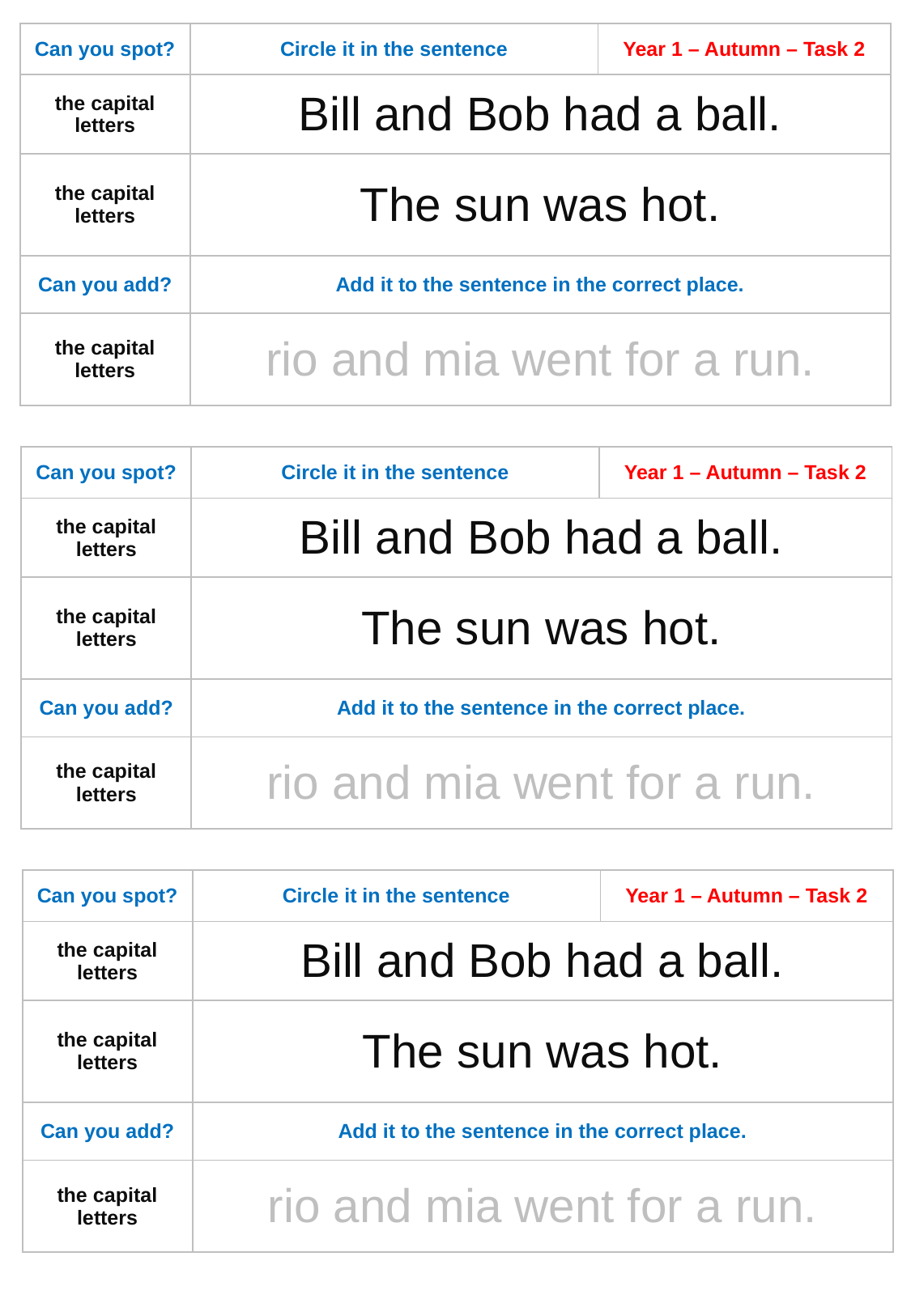

| Can you spot? | Circle it in the sentence | Year 1 – Autumn – Task 2 |
| --- | --- | --- |
| the capital letters | Bill and Bob had a ball. |  |
| the capital letters | The sun was hot. |  |
| Can you add? | Add it to the sentence in the correct place. |  |
| the capital letters | rio and mia went for a run. |  |
| Can you spot? | Circle it in the sentence | Year 1 – Autumn – Task 2 |
| --- | --- | --- |
| the capital letters | Bill and Bob had a ball. |  |
| the capital letters | The sun was hot. |  |
| Can you add? | Add it to the sentence in the correct place. |  |
| the capital letters | rio and mia went for a run. |  |
| Can you spot? | Circle it in the sentence | Year 1 – Autumn – Task 2 |
| --- | --- | --- |
| the capital letters | Bill and Bob had a ball. |  |
| the capital letters | The sun was hot. |  |
| Can you add? | Add it to the sentence in the correct place. |  |
| the capital letters | rio and mia went for a run. |  |